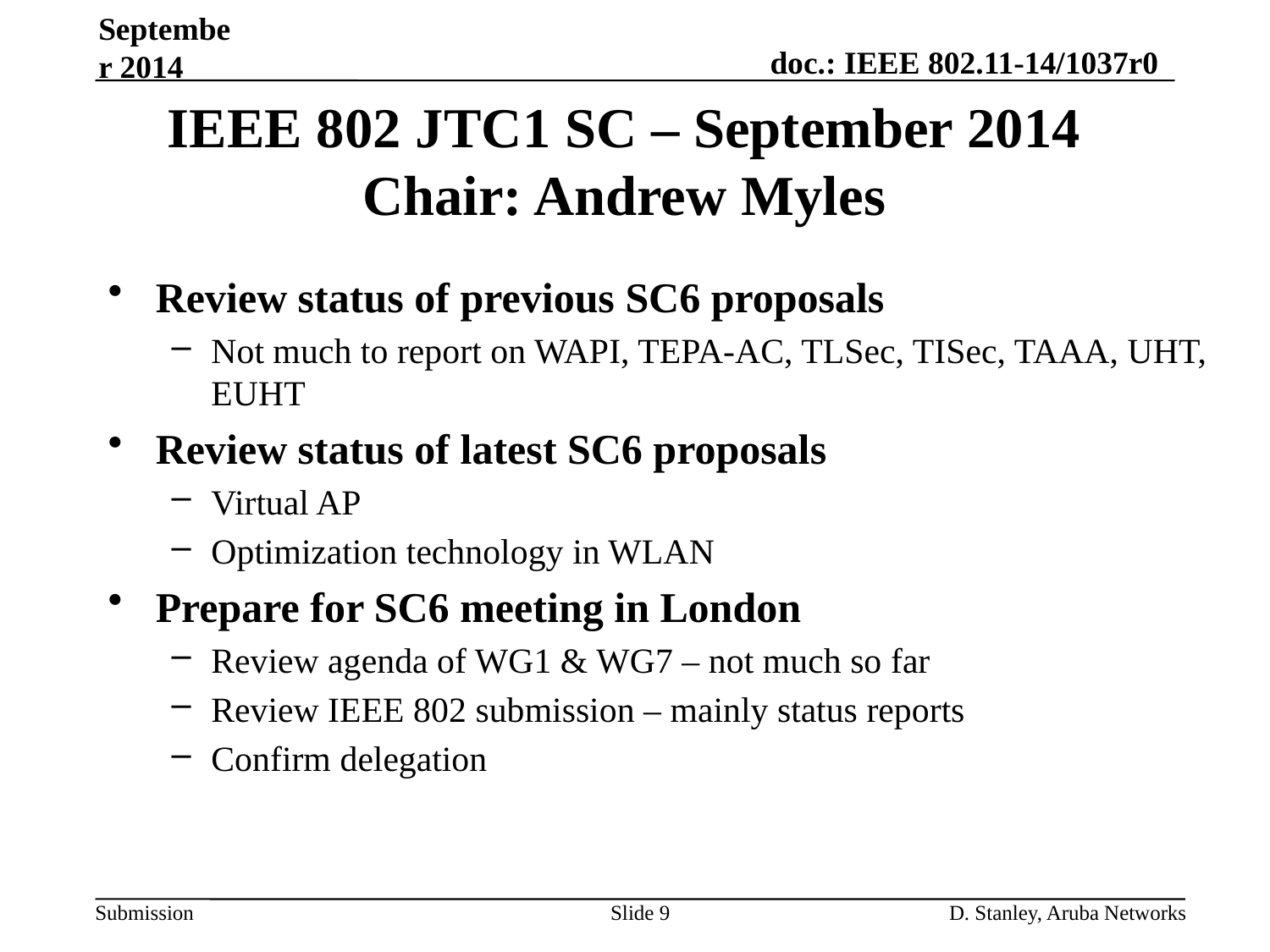

September 2014
IEEE 802 JTC1 SC – September 2014
Chair: Andrew Myles
Review status of previous SC6 proposals
Not much to report on WAPI, TEPA-AC, TLSec, TISec, TAAA, UHT, EUHT
Review status of latest SC6 proposals
Virtual AP
Optimization technology in WLAN
Prepare for SC6 meeting in London
Review agenda of WG1 & WG7 – not much so far
Review IEEE 802 submission – mainly status reports
Confirm delegation
Slide 9
D. Stanley, Aruba Networks